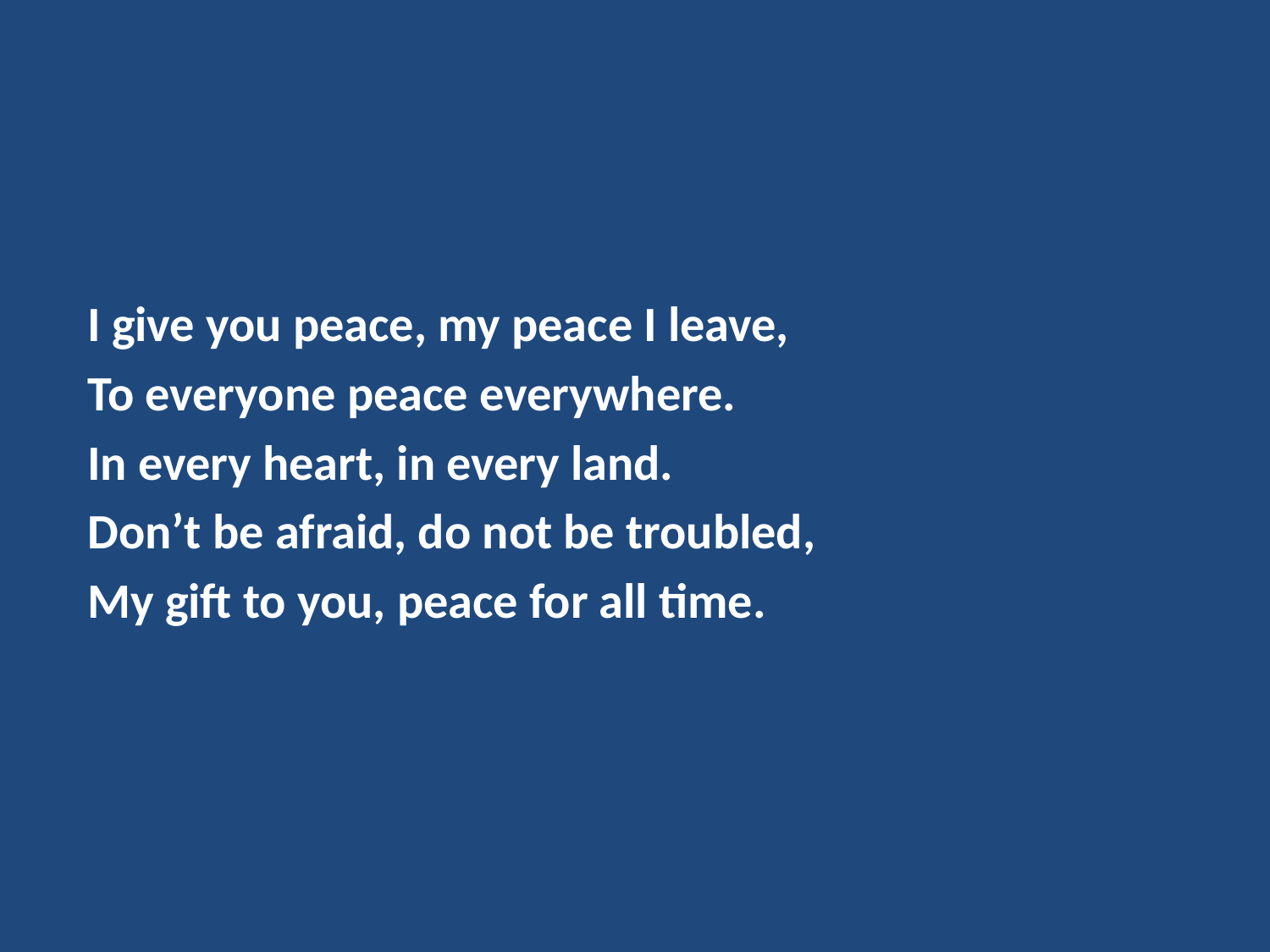

I give you peace, my peace I leave,
To everyone peace everywhere.
In every heart, in every land.
Don’t be afraid, do not be troubled,
My gift to you, peace for all time.